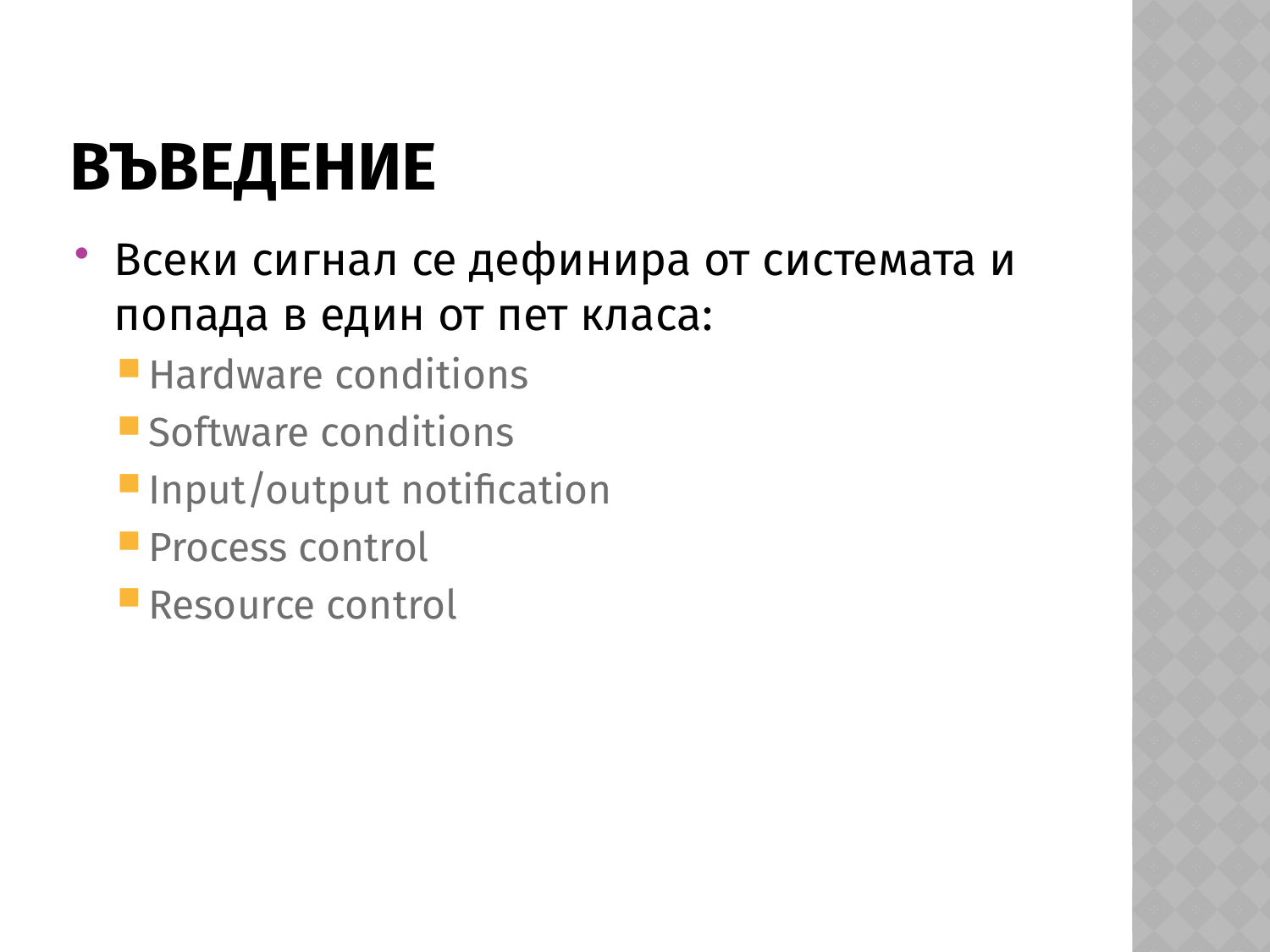

# Въведение
Всеки сигнал се дефинира от системата и попада в един от пет класа:
Hardware conditions
Software conditions
Input/output notification
Process control
Resource control